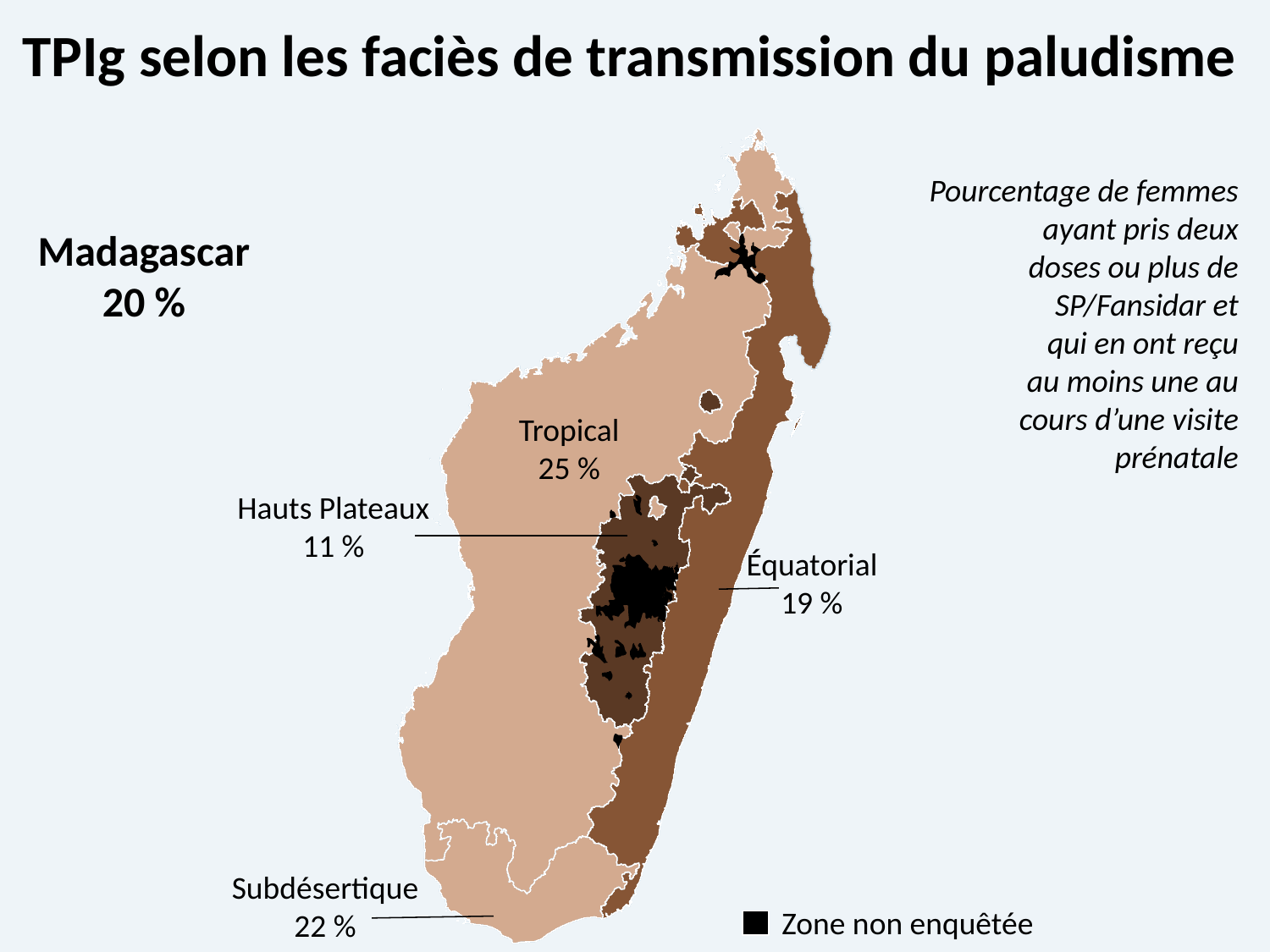

# TPIg selon les faciès de transmission du paludisme

Pourcentage de femmes ayant pris deux
doses ou plus de
SP/Fansidar et
qui en ont reçu
au moins une au
cours d’une visite
prénatale
Madagascar
20 %
Tropical
25 %
Hauts Plateaux
11 %
Équatorial
19 %
Subdésertique
22 %
Zone non enquêtée